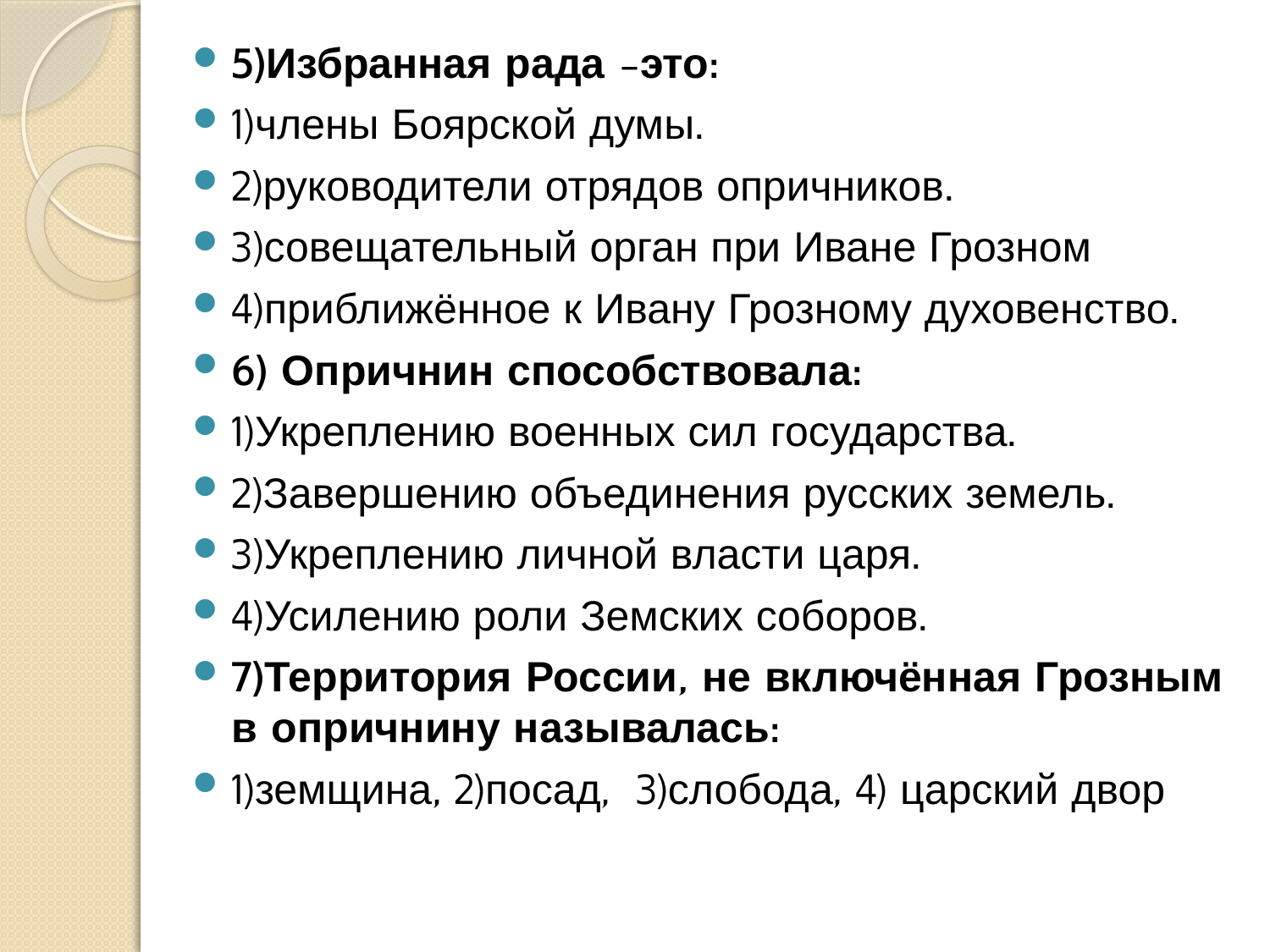

5)Избранная рада –это:
1)члены Боярской думы.
2)руководители отрядов опричников.
3)совещательный орган при Иване Грозном
4)приближённое к Ивану Грозному духовенство.
6) Опричнин способствовала:
1)Укреплению военных сил государства.
2)Завершению объединения русских земель.
3)Укреплению личной власти царя.
4)Усилению роли Земских соборов.
7)Территория России, не включённая Грозным в опричнину называлась:
1)земщина, 2)посад,  3)слобода, 4) царский двор